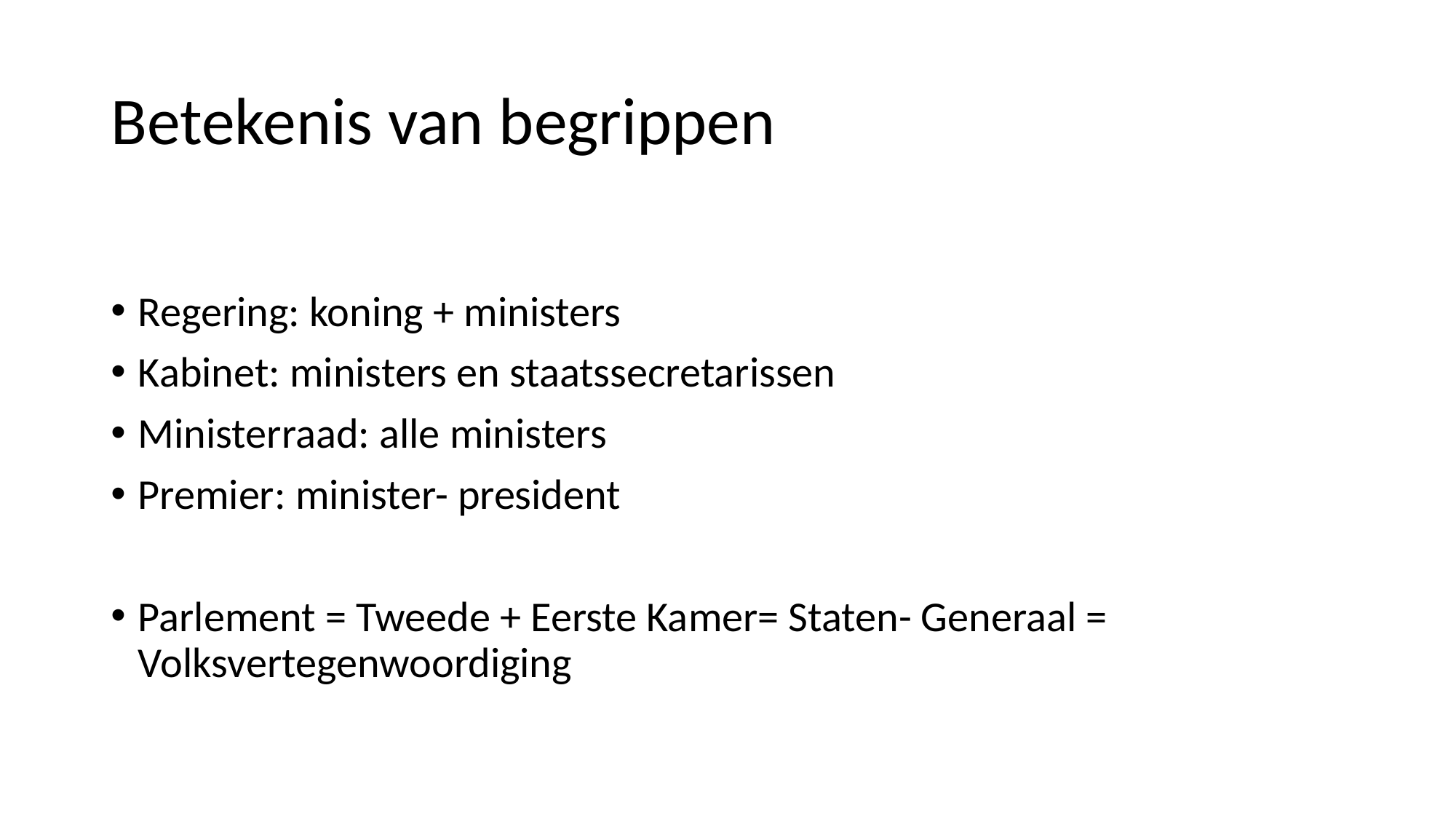

# Betekenis van begrippen

Regering: koning + ministers
Kabinet: ministers en staatssecretarissen
Ministerraad: alle ministers
Premier: minister- president

Parlement = Tweede + Eerste Kamer= Staten- Generaal = Volksvertegenwoordiging